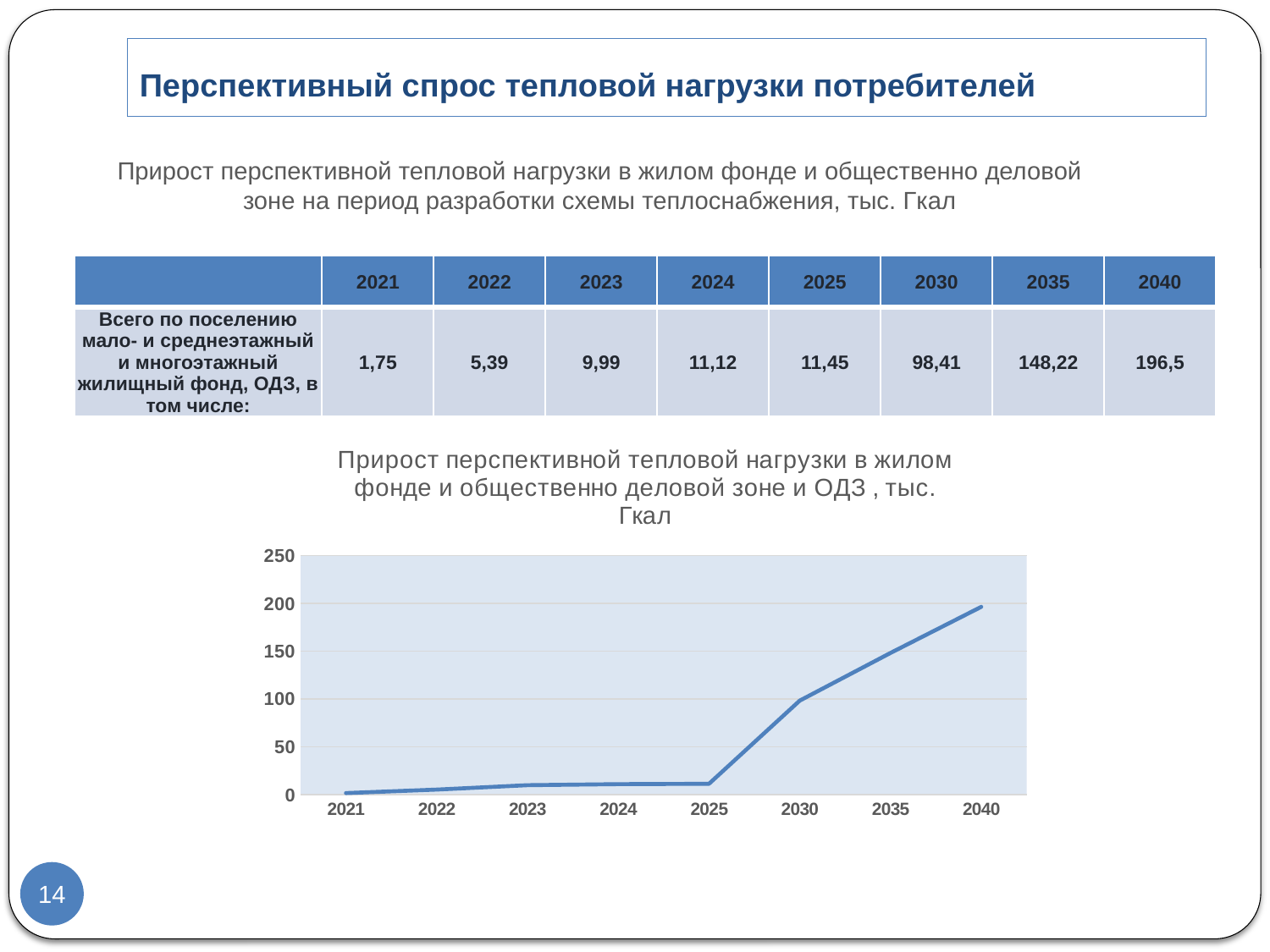

# Перспективный спрос тепловой нагрузки потребителей
Прирост перспективной тепловой нагрузки в жилом фонде и общественно деловой зоне на период разработки схемы теплоснабжения, тыс. Гкал
|  | 2021 | 2022 | 2023 | 2024 | 2025 | 2030 | 2035 | 2040 |
| --- | --- | --- | --- | --- | --- | --- | --- | --- |
| Всего по поселению мало- и среднеэтажный и многоэтажный жилищный фонд, ОДЗ, в том числе: | 1,75 | 5,39 | 9,99 | 11,12 | 11,45 | 98,41 | 148,22 | 196,5 |

### Chart: Прирост перспективной тепловой нагрузки в жилом фонде и общественно деловой зоне и ОДЗ , тыс. Гкал

| Category |  |
|---|---|
| 2021 | 1.75 |
| 2022 | 5.39 |
| 2023 | 9.99 |
| 2024 | 11.12 |
| 2025 | 11.45 |
| 2030 | 98.41 |
| 2035 | 148.22 |
| 2040 | 196.5 |
14